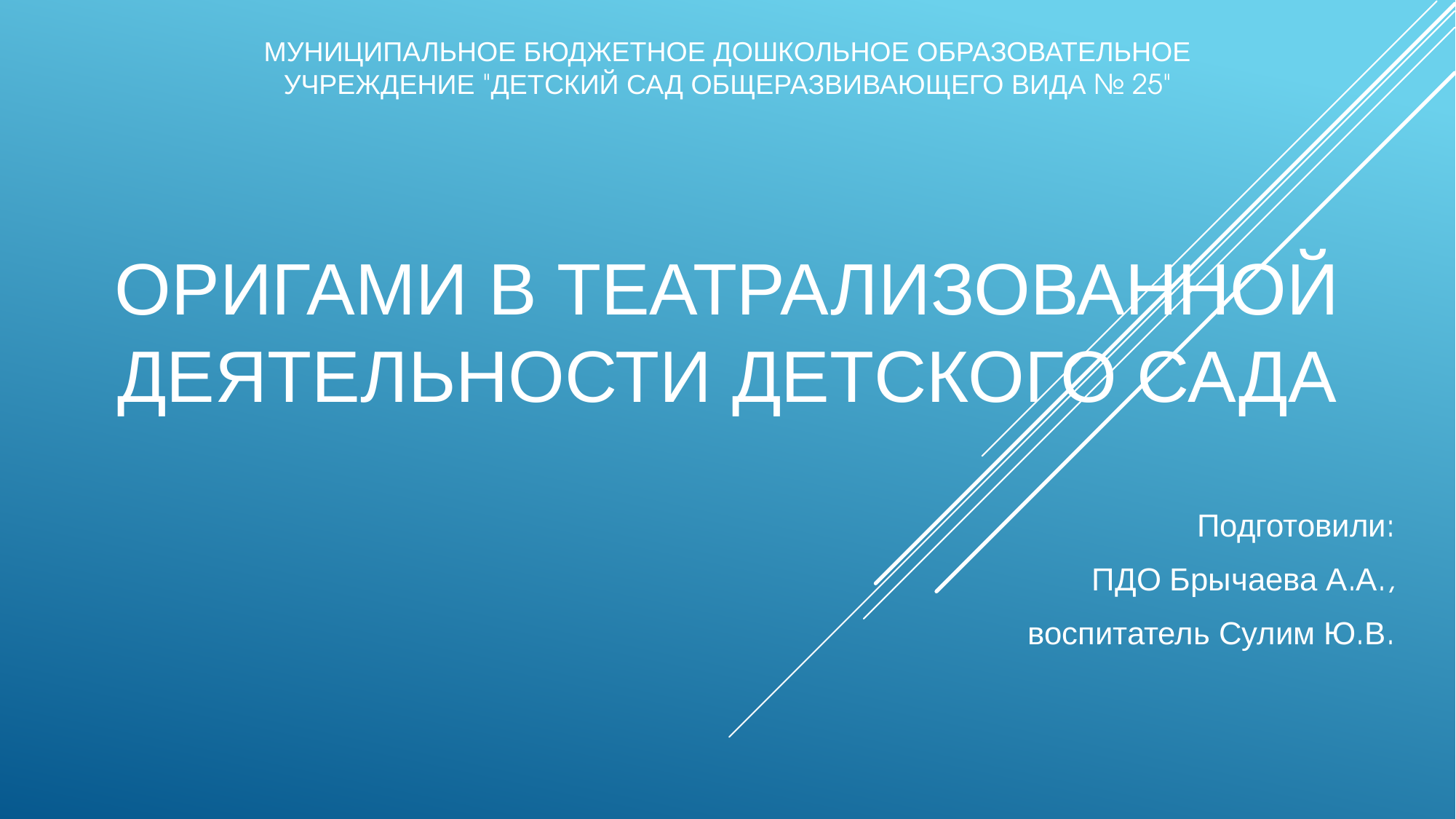

МУНИЦИПАЛЬНОЕ БЮДЖЕТНОЕ ДОШКОЛЬНОЕ ОБРАЗОВАТЕЛЬНОЕ УЧРЕЖДЕНИЕ "ДЕТСКИЙ САД ОБЩЕРАЗВИВАЮЩЕГО ВИДА № 25"

# Оригами в театрализованной деятельности детского сада
Подготовили:
ПДО Брычаева А.А.,
воспитатель Сулим Ю.В.